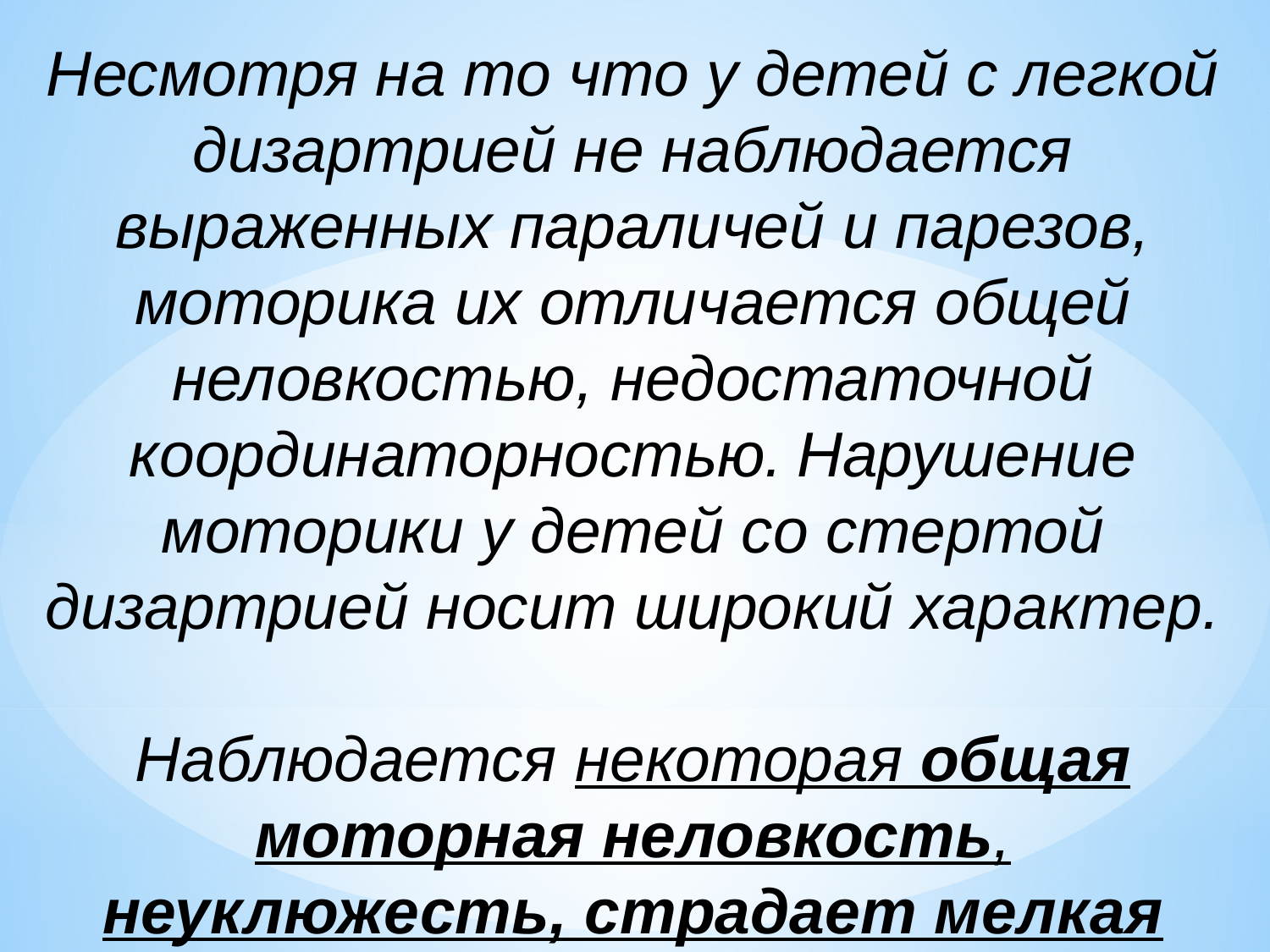

Несмотря на то что у детей с легкой дизартрией не наблюдается выраженных параличей и парезов, моторика их отличается общей неловкостью, недостаточной координаторностью. Нарушение моторики у детей со стертой дизартрией носит широкий характер.

Наблюдается некоторая общая моторная неловкость, неуклюжесть, страдает мелкая моторика рук.

#